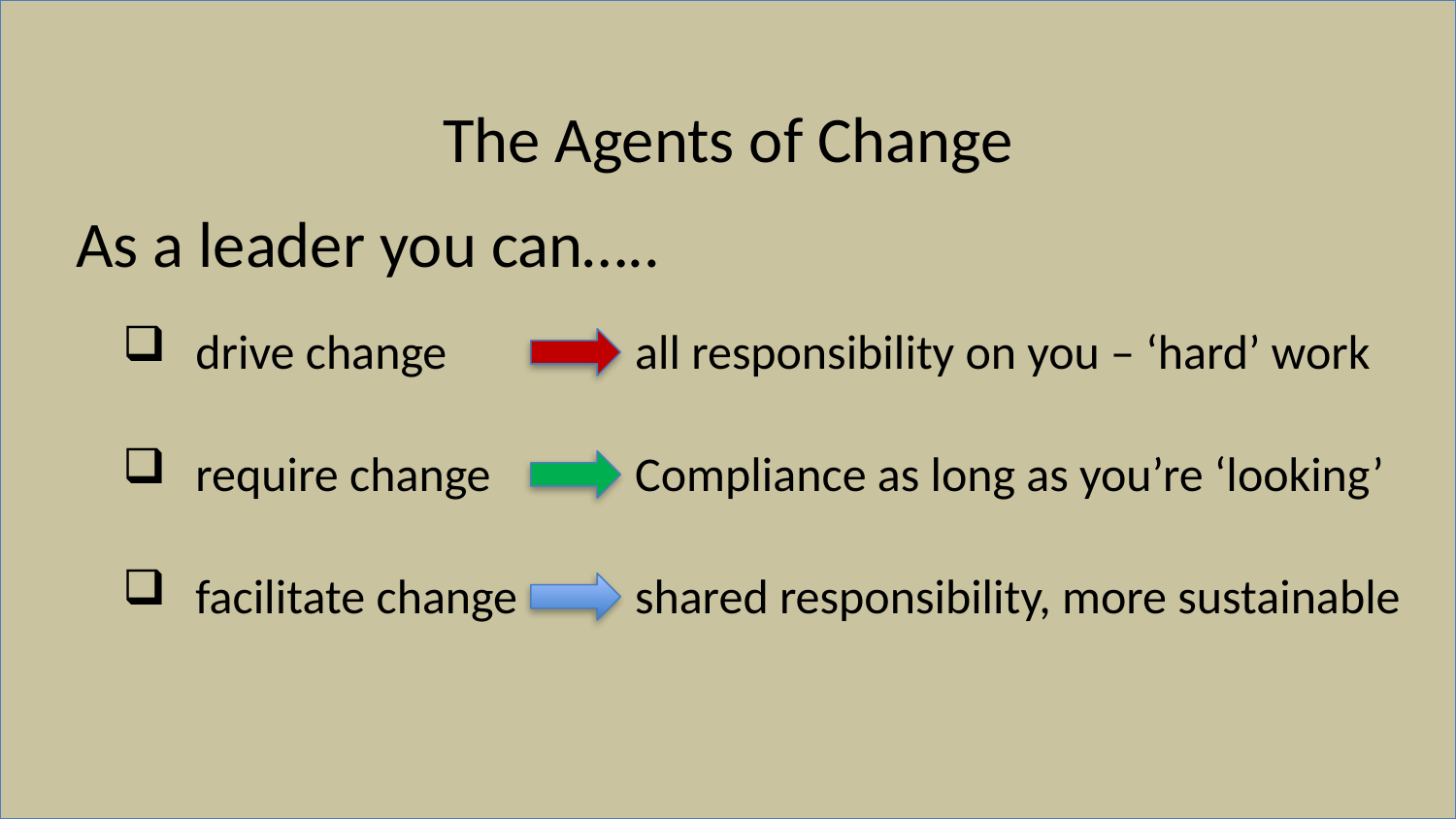

The Agents of Change
As a leader you can…..
all responsibility on you – ‘hard’ work

drive change
Compliance as long as you’re ‘looking’

require change
shared responsibility, more sustainable

facilitate change